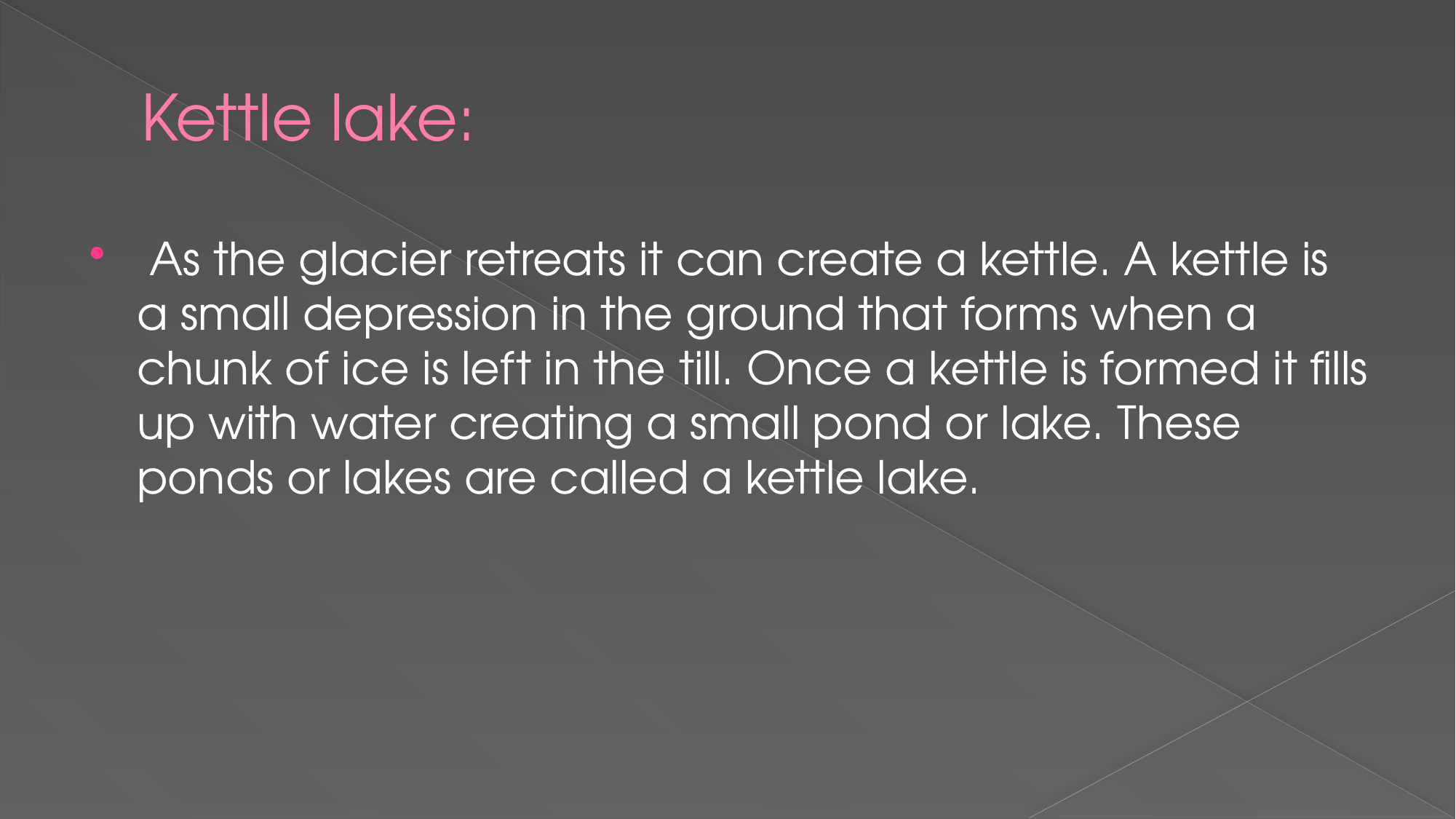

# Kettle lake:
 As the glacier retreats it can create a kettle. A kettle is a small depression in the ground that forms when a chunk of ice is left in the till. Once a kettle is formed it fills up with water creating a small pond or lake. These ponds or lakes are called a kettle lake.